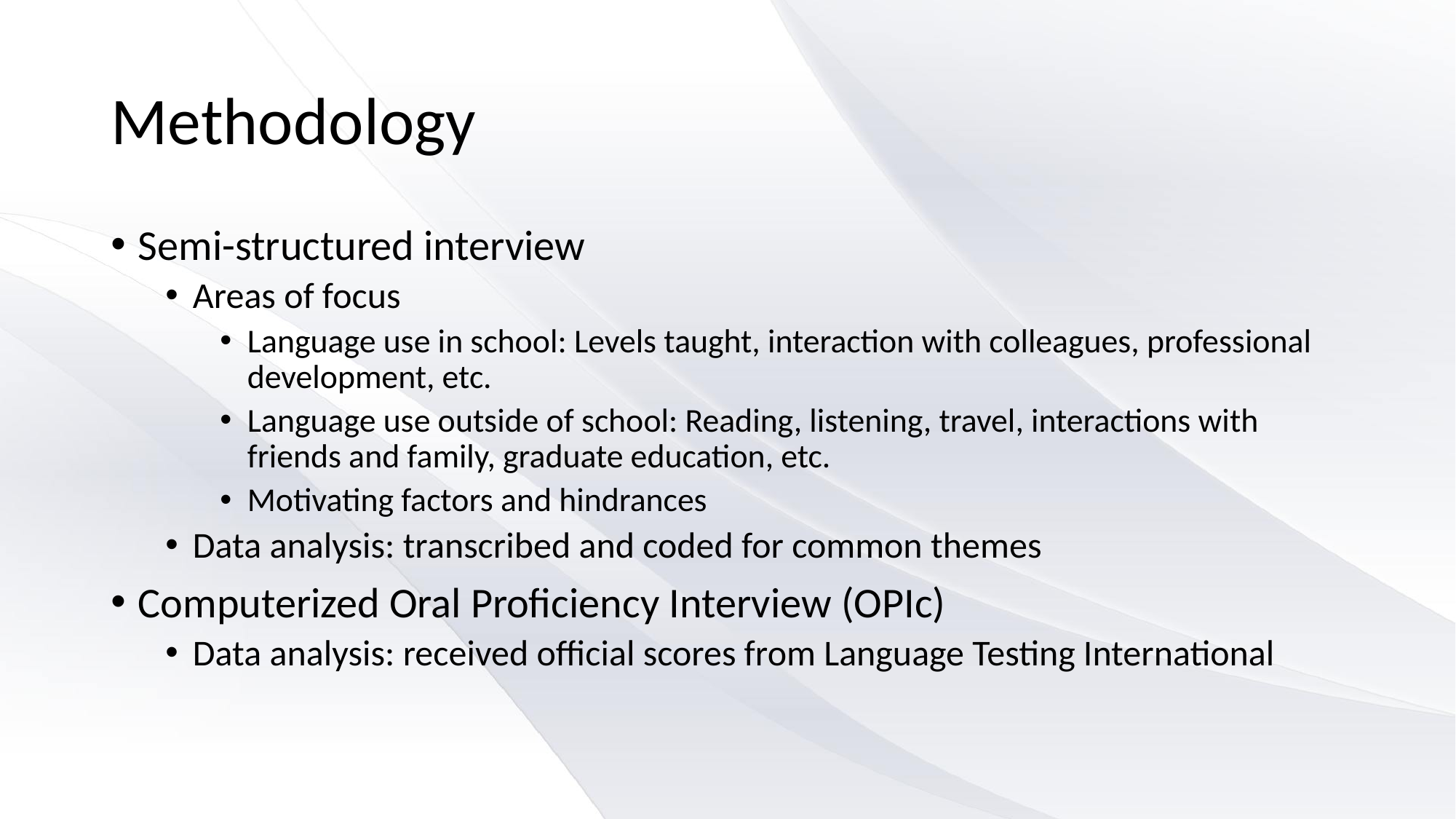

# Methodology
Semi-structured interview
Areas of focus
Language use in school: Levels taught, interaction with colleagues, professional development, etc.
Language use outside of school: Reading, listening, travel, interactions with friends and family, graduate education, etc.
Motivating factors and hindrances
Data analysis: transcribed and coded for common themes
Computerized Oral Proficiency Interview (OPIc)
Data analysis: received official scores from Language Testing International